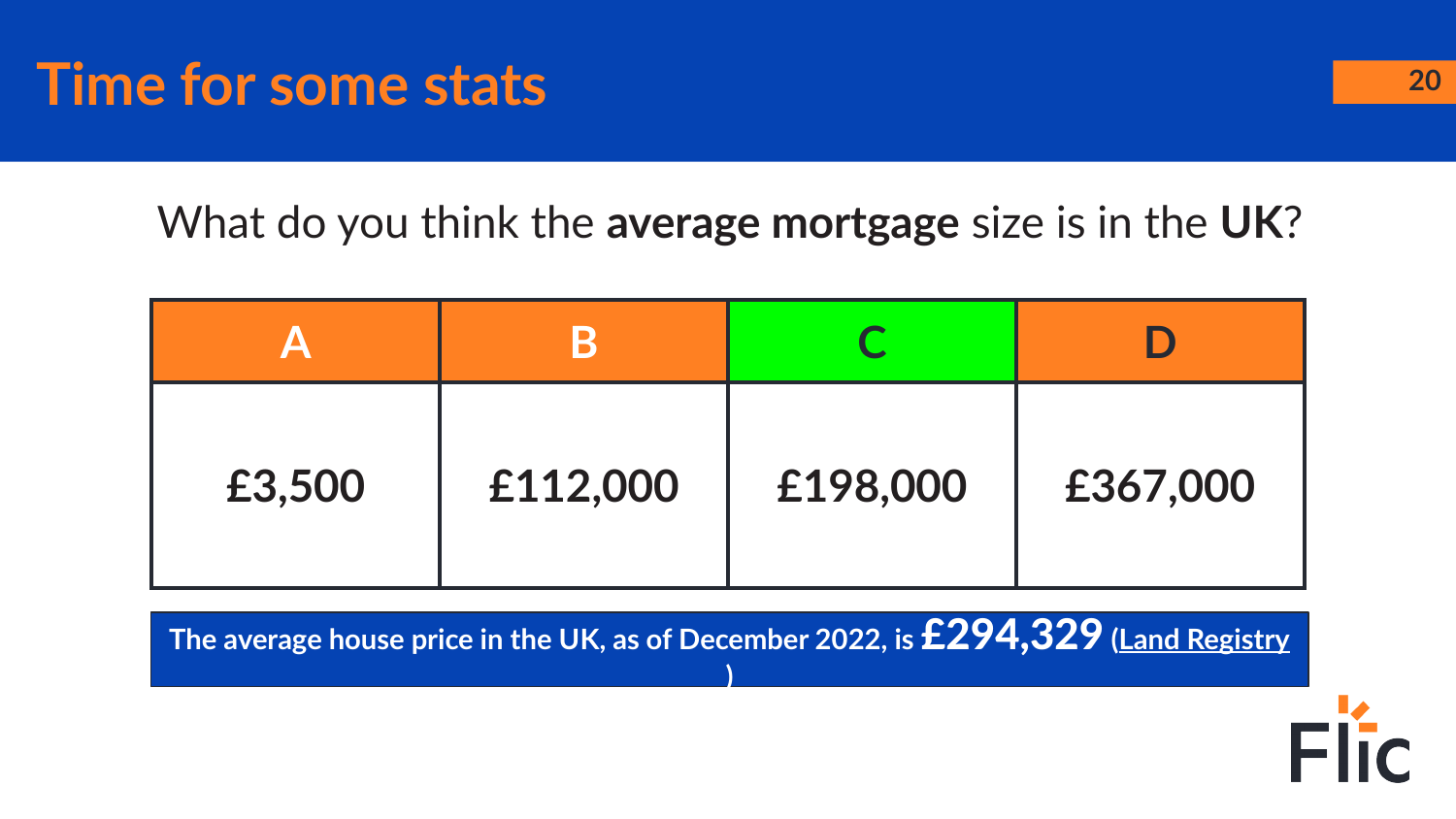

# Time for some stats

20

What do you think the average mortgage size is in the UK?

| A | B | C | D |
| --- | --- | --- | --- |
| £3,500 | £112,000 | £198,000 | £367,000 |

The average house price in the UK, as of December 2022, is £294,329 (Land Registry)